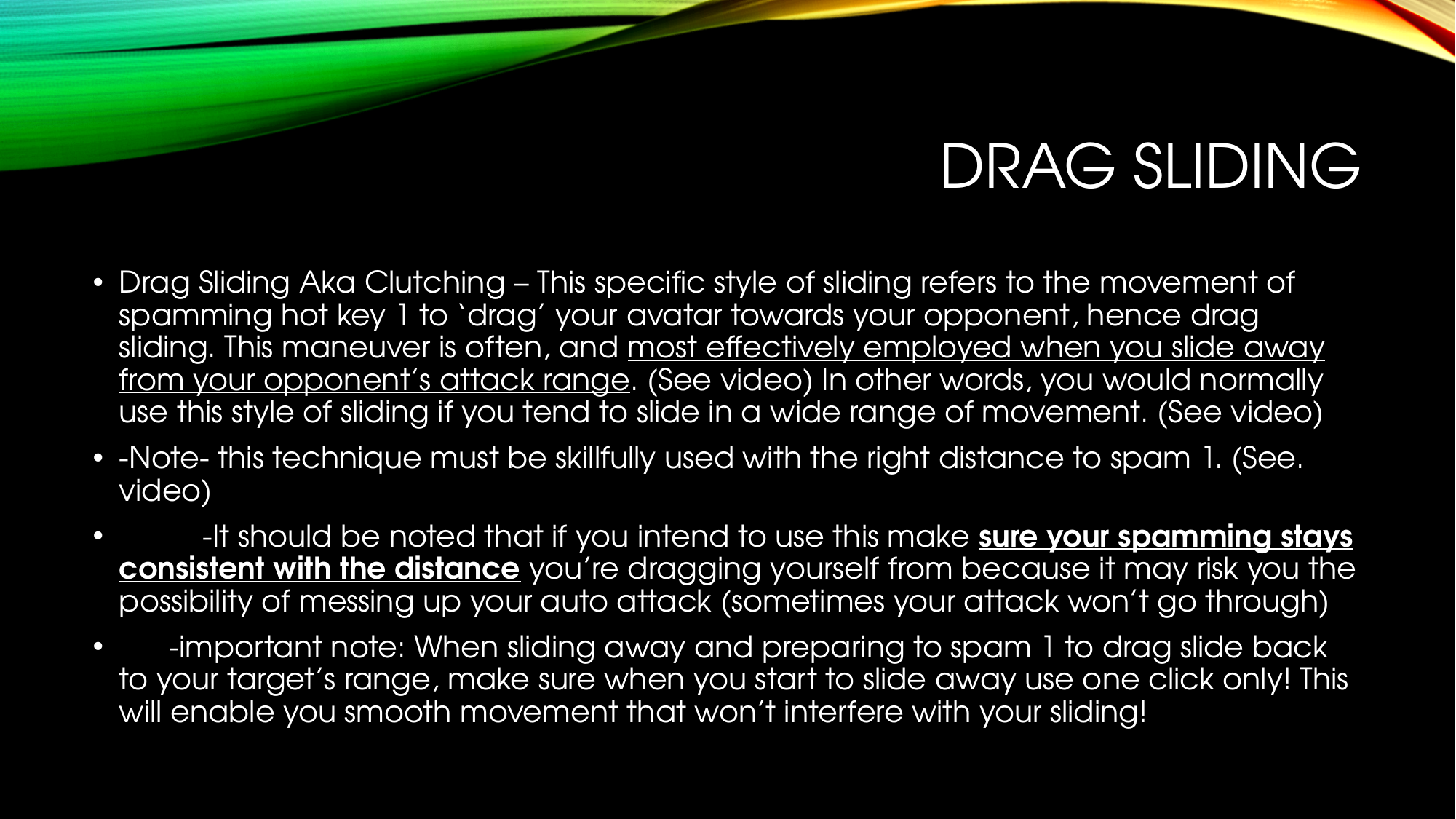

# Drag sliding
Drag Sliding Aka Clutching – This specific style of sliding refers to the movement of spamming hot key 1 to ‘drag’ your avatar towards your opponent, hence drag sliding. This maneuver is often, and most effectively employed when you slide away from your opponent’s attack range. (See video) In other words, you would normally use this style of sliding if you tend to slide in a wide range of movement. (See video)
-Note- this technique must be skillfully used with the right distance to spam 1. (See. video)
          -It should be noted that if you intend to use this make sure your spamming stays consistent with the distance you’re dragging yourself from because it may risk you the possibility of messing up your auto attack (sometimes your attack won’t go through)
      -important note: When sliding away and preparing to spam 1 to drag slide back to your target’s range, make sure when you start to slide away use one click only! This will enable you smooth movement that won’t interfere with your sliding!